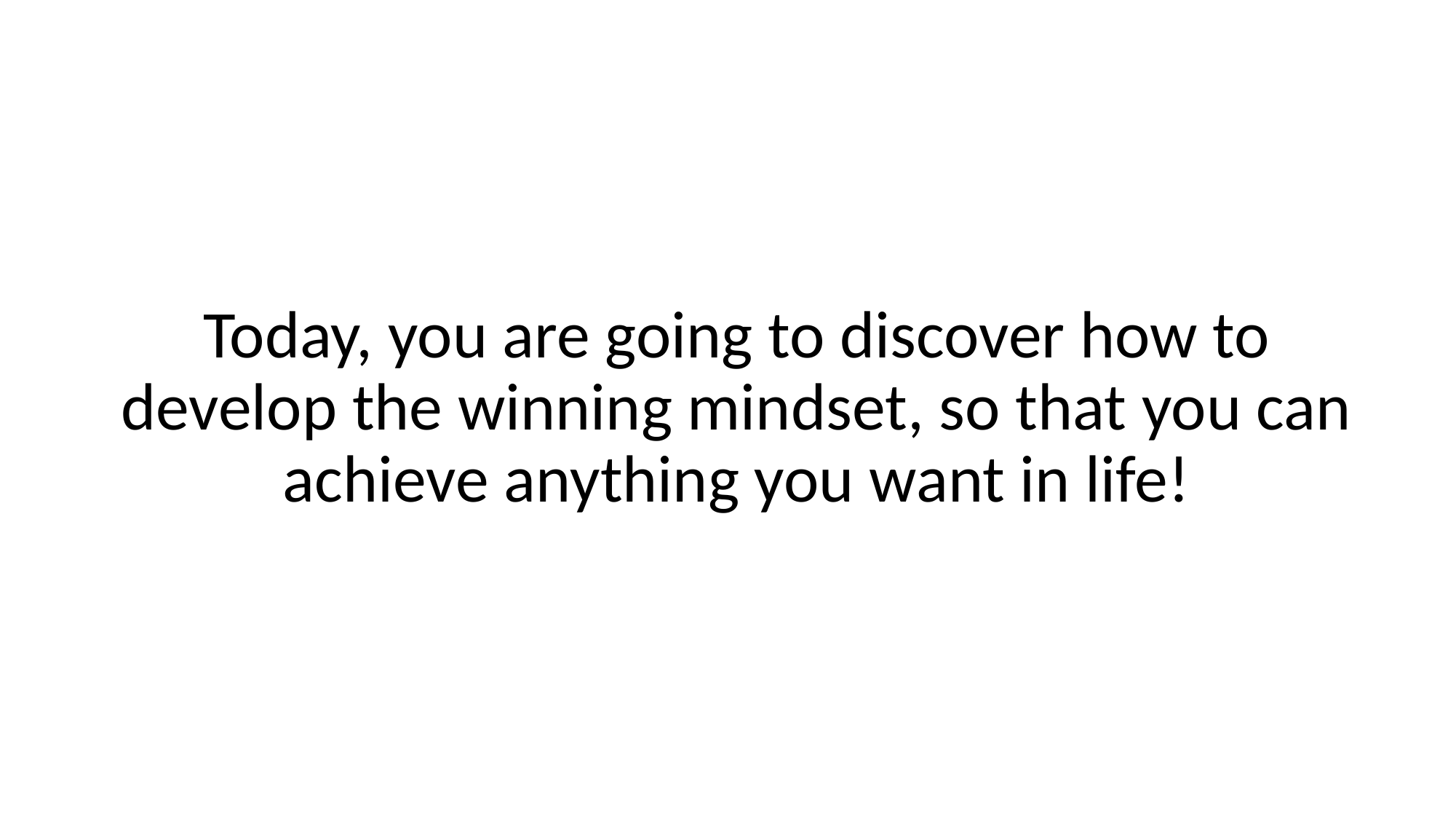

Today, you are going to discover how to develop the winning mindset, so that you can achieve anything you want in life!